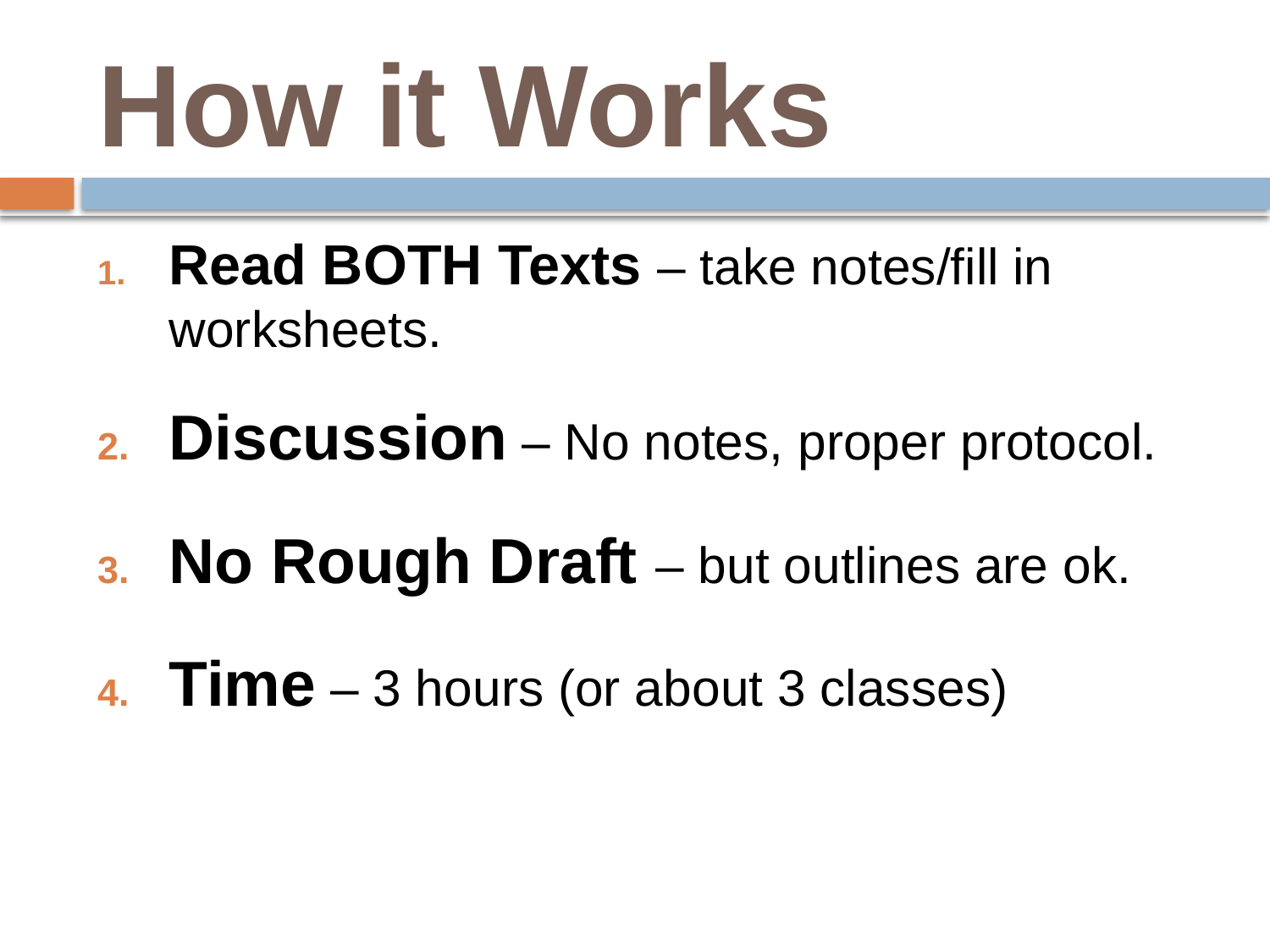

# How it Works
Read BOTH Texts – take notes/fill in worksheets.

Discussion – No notes, proper protocol.

No Rough Draft – but outlines are ok.

Time – 3 hours (or about 3 classes)